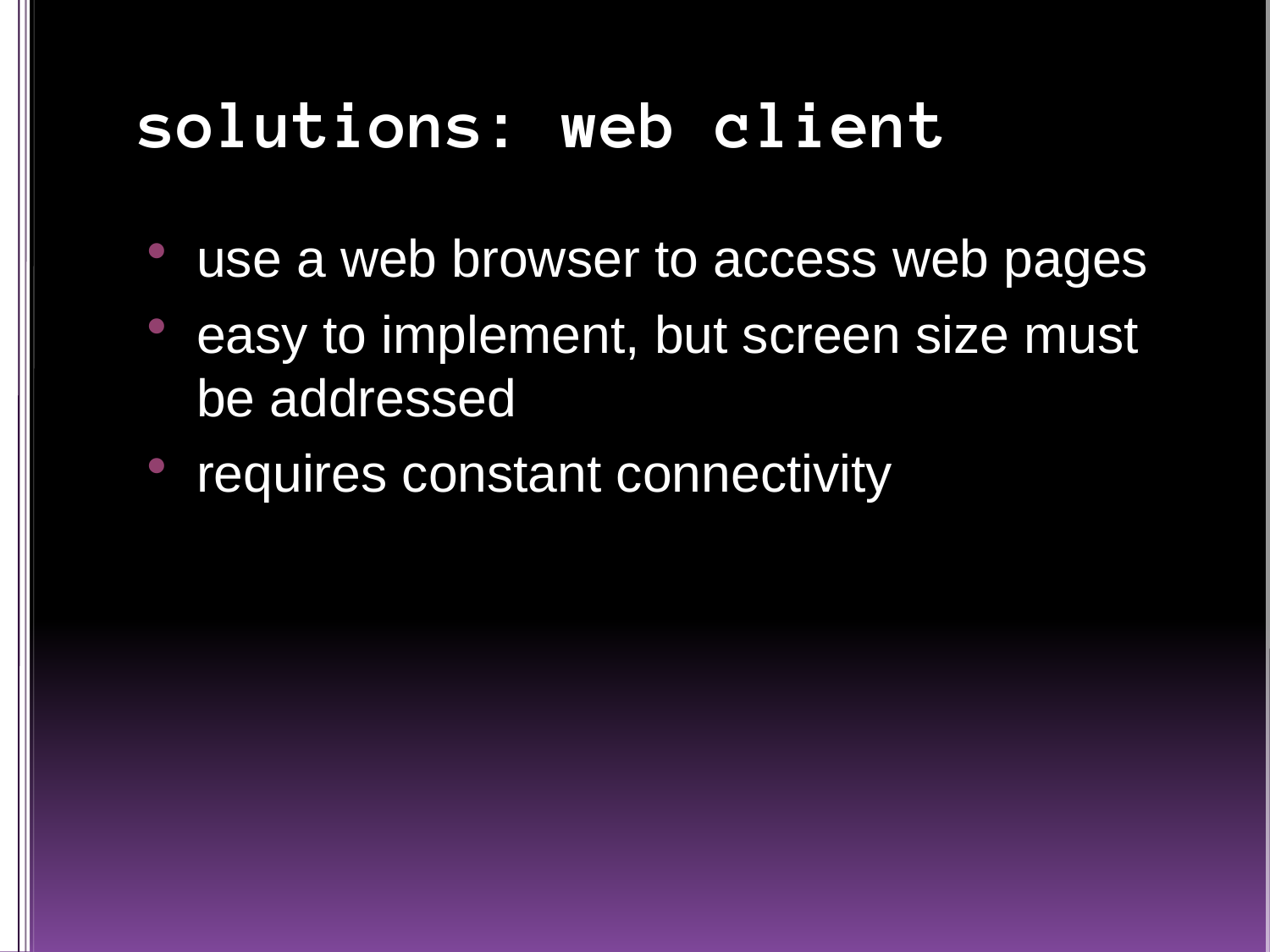

# solutions: web client
use a web browser to access web pages
easy to implement, but screen size must be addressed
requires constant connectivity